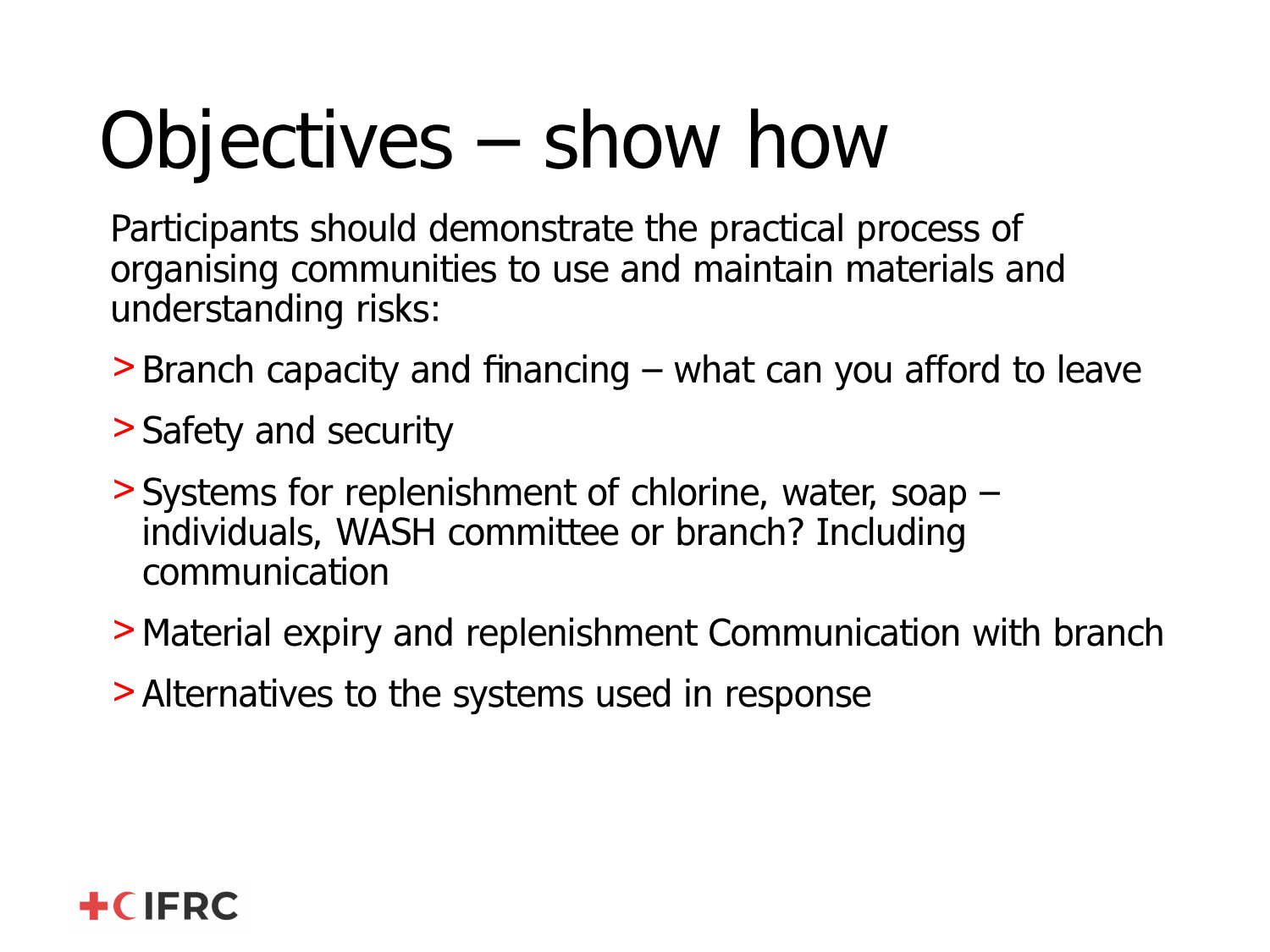

# Objectives – show how
Participants should demonstrate the practical process of organising communities to use and maintain materials and understanding risks:
Branch capacity and financing – what can you afford to leave
Safety and security
Systems for replenishment of chlorine, water, soap – individuals, WASH committee or branch? Including communication
Material expiry and replenishment Communication with branch
Alternatives to the systems used in response